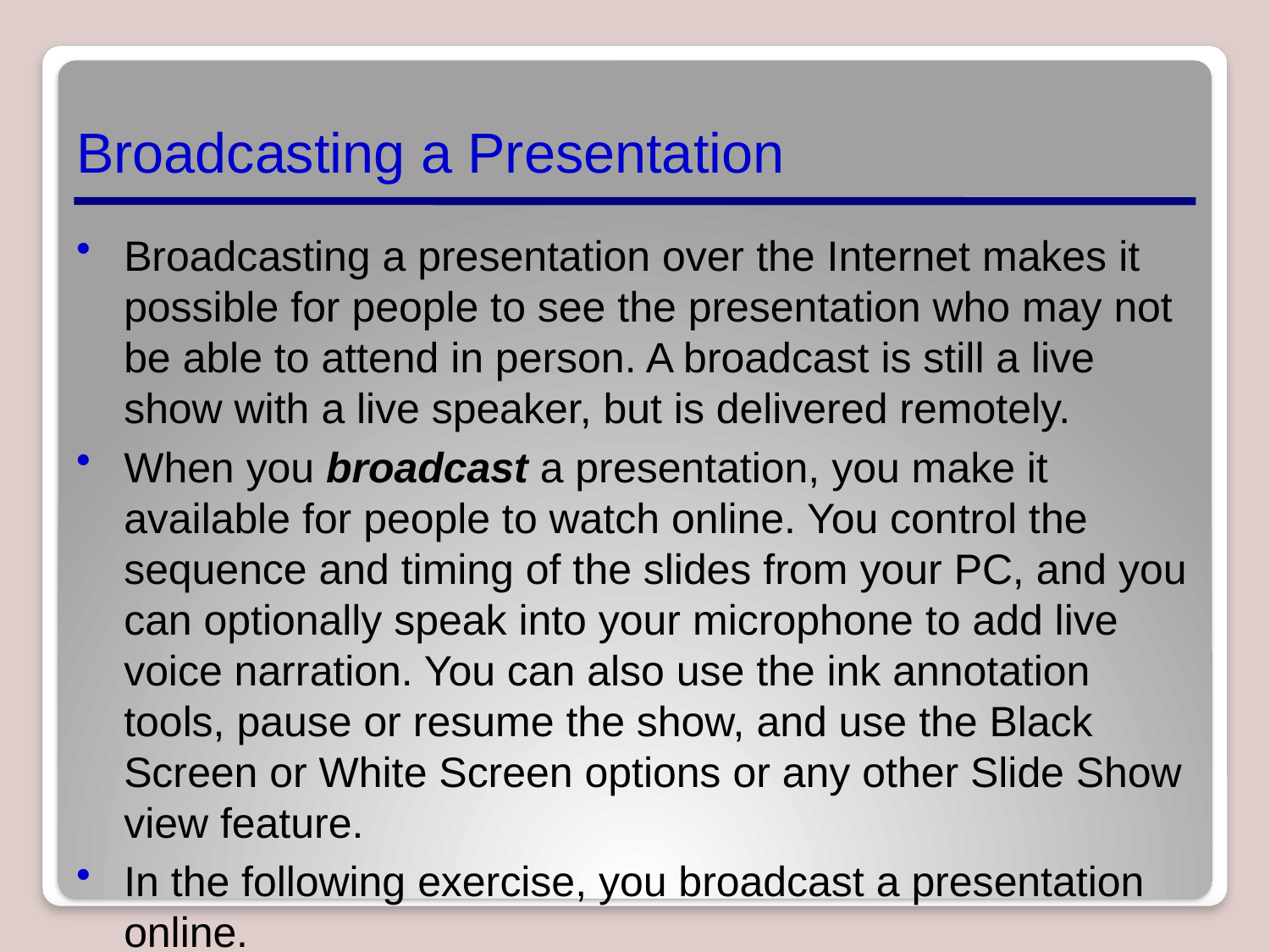

# Broadcasting a Presentation
Broadcasting a presentation over the Internet makes it possible for people to see the presentation who may not be able to attend in person. A broadcast is still a live show with a live speaker, but is delivered remotely.
When you broadcast a presentation, you make it available for people to watch online. You control the sequence and timing of the slides from your PC, and you can optionally speak into your microphone to add live voice narration. You can also use the ink annotation tools, pause or resume the show, and use the Black Screen or White Screen options or any other Slide Show view feature.
In the following exercise, you broadcast a presentation online.